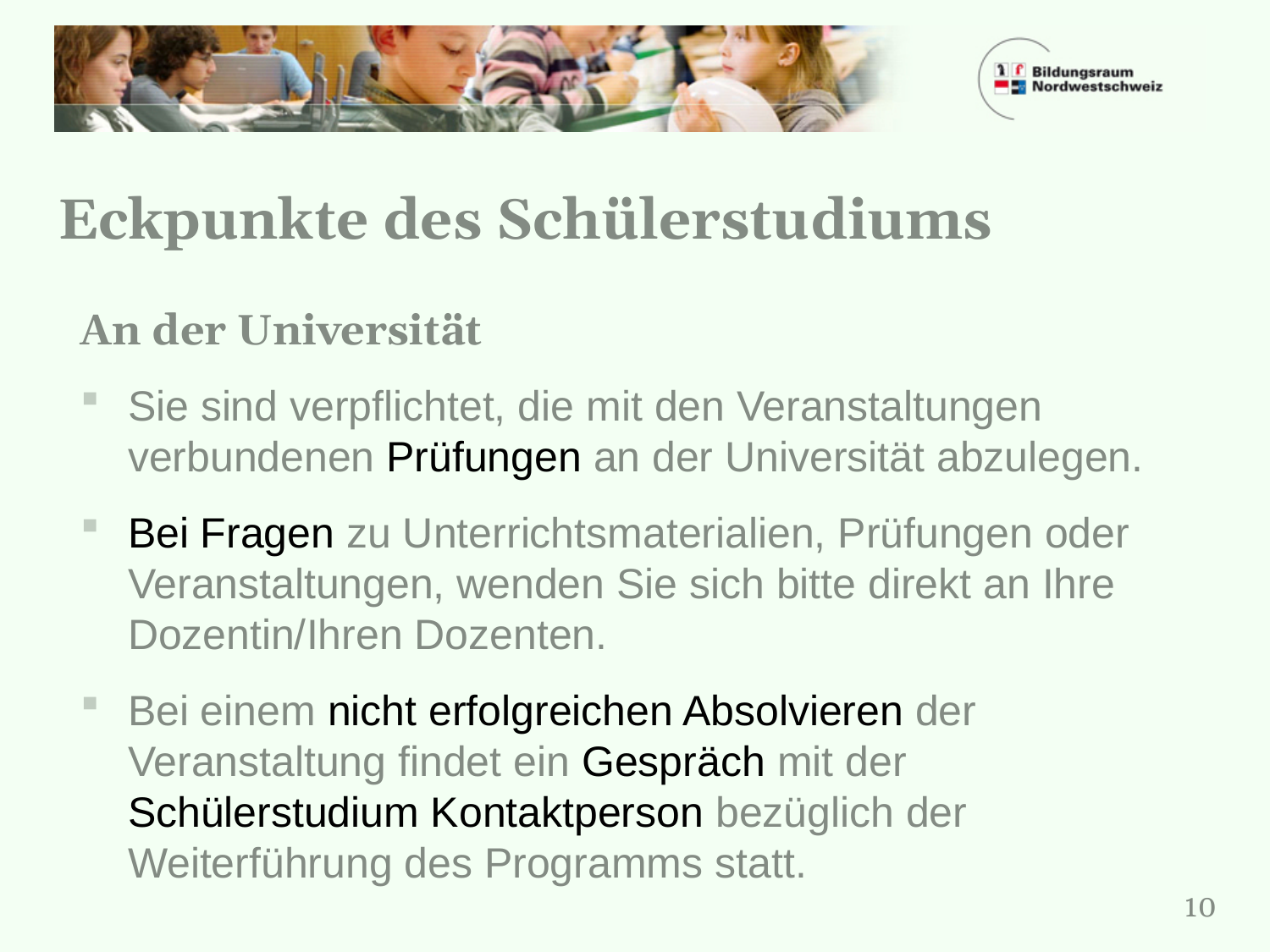

# Eckpunkte des Schülerstudiums
An der Universität
Sie sind verpflichtet, die mit den Veranstaltungen verbundenen Prüfungen an der Universität abzulegen.
Bei Fragen zu Unterrichtsmaterialien, Prüfungen oder Veranstaltungen, wenden Sie sich bitte direkt an Ihre Dozentin/Ihren Dozenten.
Bei einem nicht erfolgreichen Absolvieren der Veranstaltung findet ein Gespräch mit der Schülerstudium Kontaktperson bezüglich der Weiterführung des Programms statt.

10